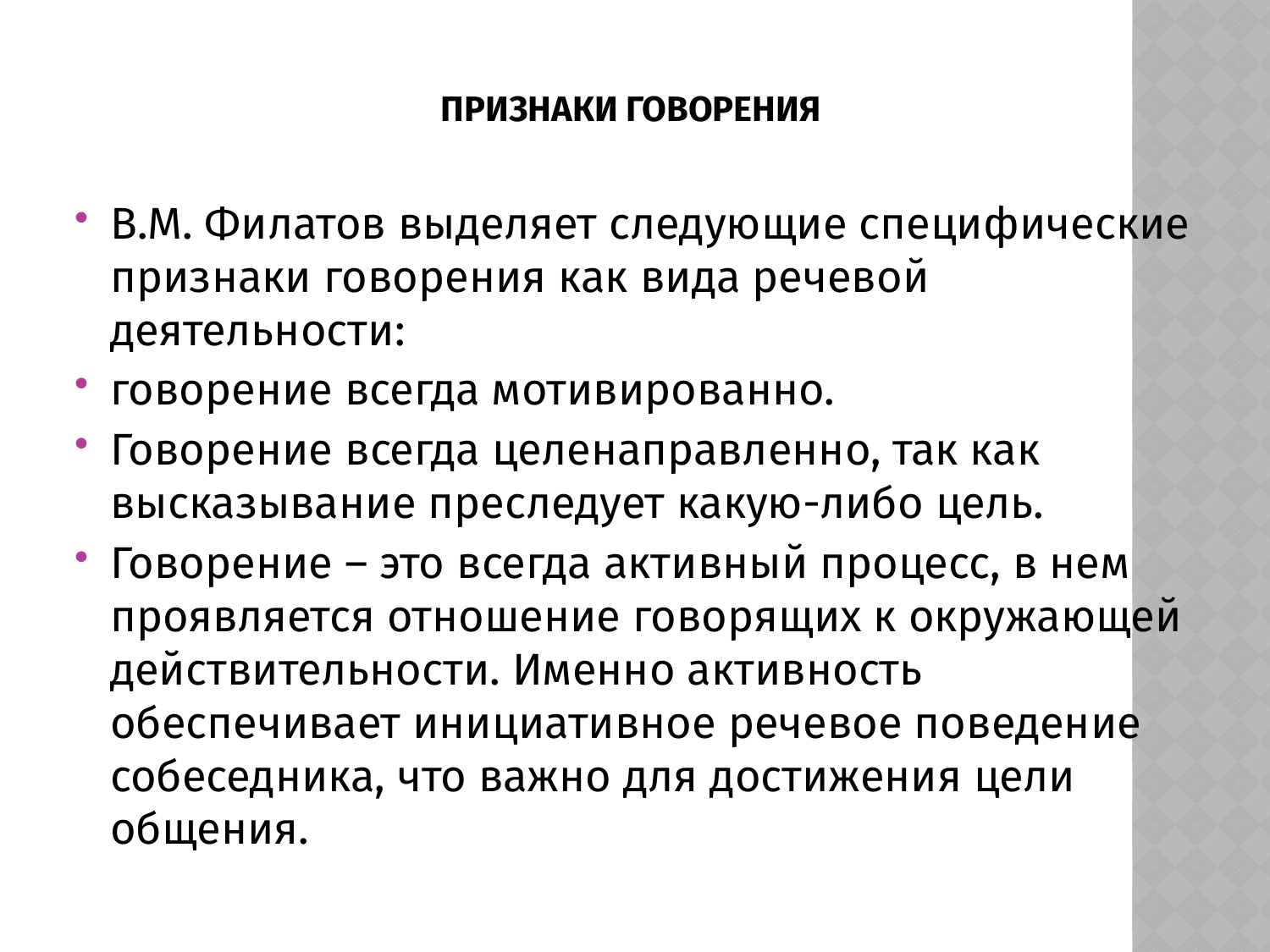

# Признаки говорения
В.М. Филатов выделяет следующие специфические признаки говорения как вида речевой деятельности:
говорение всегда мотивированно.
Говорение всегда целенаправленно, так как высказывание преследует какую-либо цель.
Говорение – это всегда активный процесс, в нем проявляется отношение говорящих к окружающей действительности. Именно активность обеспечивает инициативное речевое поведение собеседника, что важно для достижения цели общения.